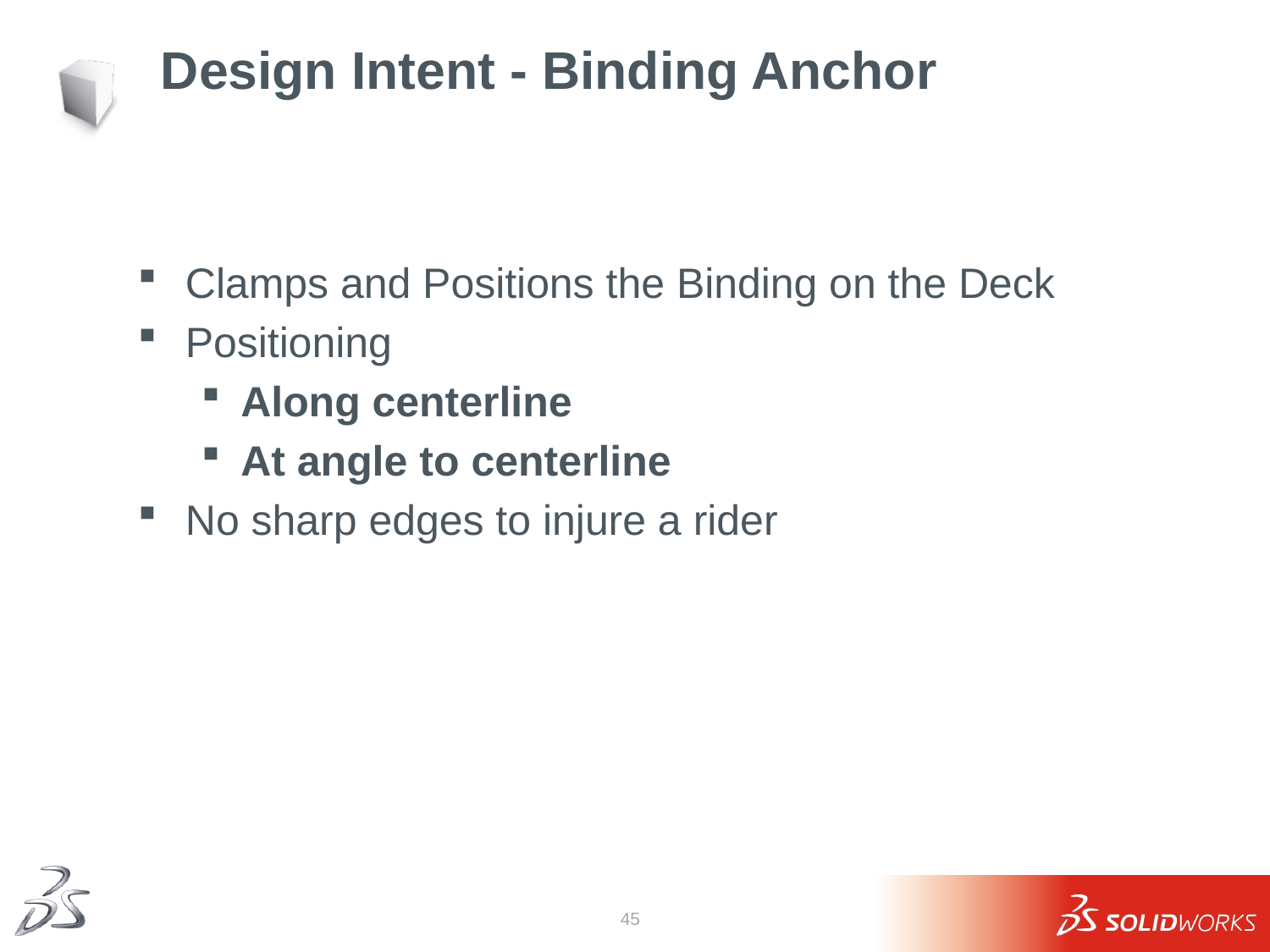

# Design Intent - Binding Anchor
Clamps and Positions the Binding on the Deck
Positioning
Along centerline
At angle to centerline
No sharp edges to injure a rider